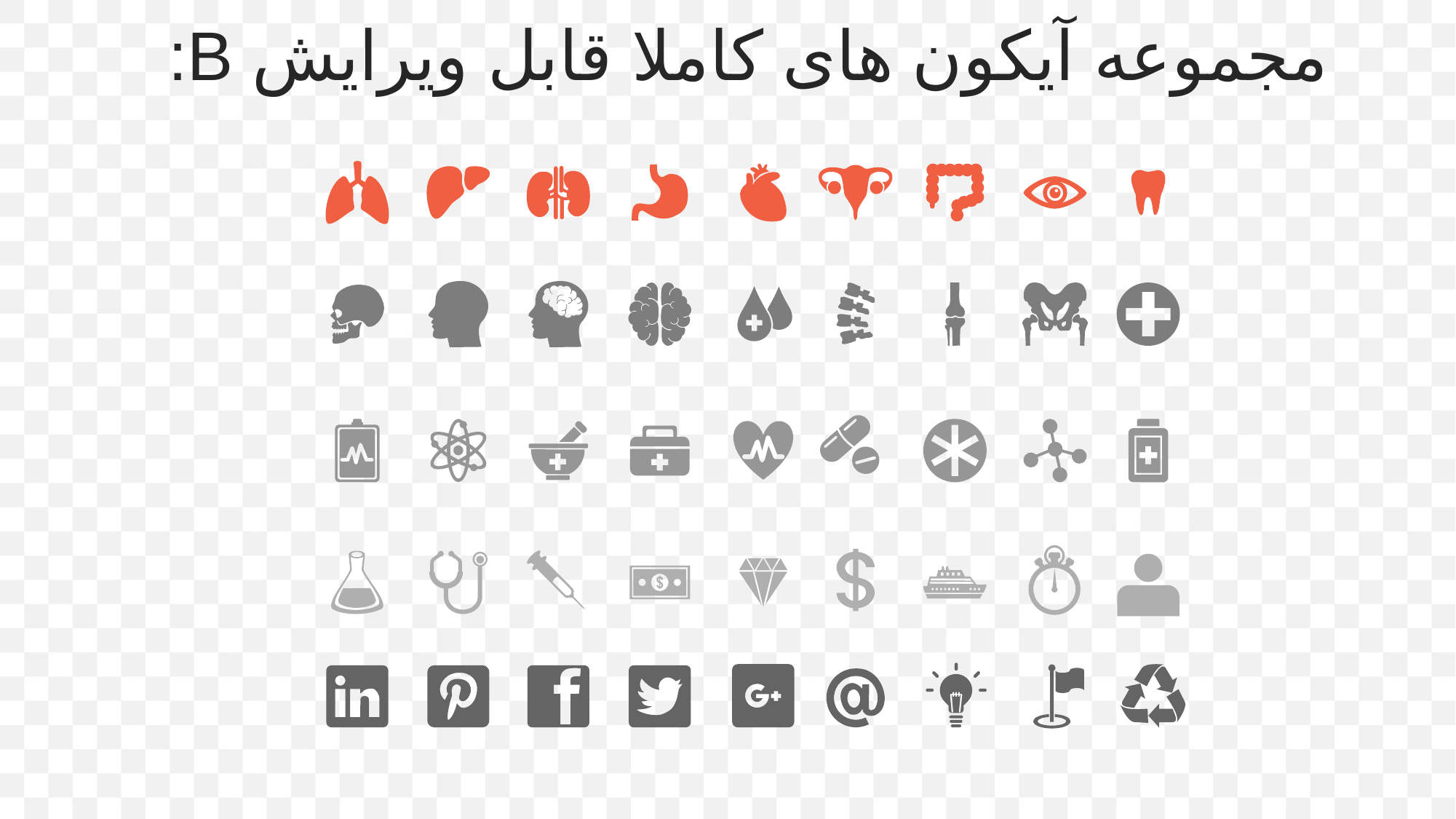

مجموعه آیکون های کاملا قابل ویرایش B: